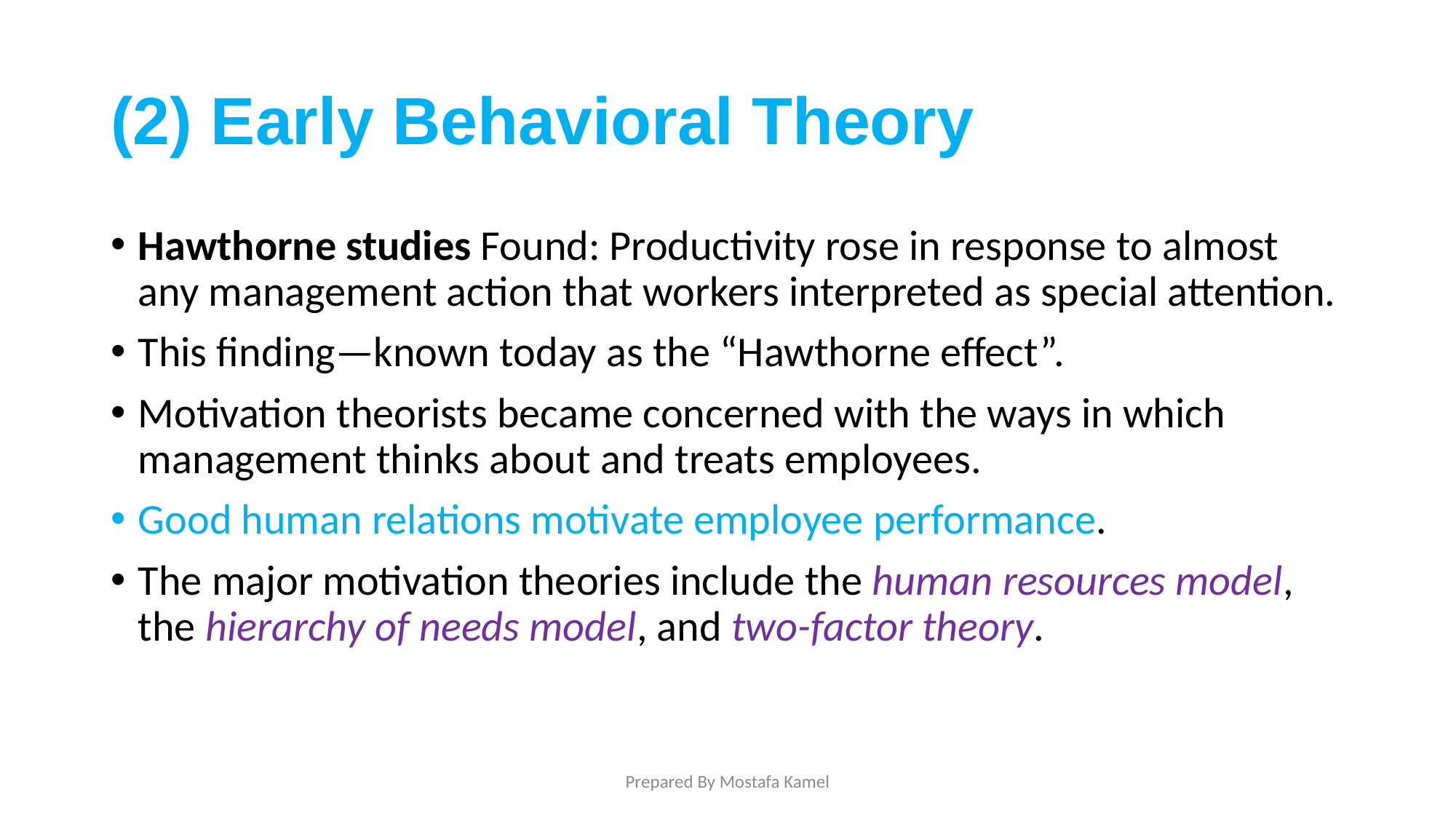

# (2) Early Behavioral Theory
Hawthorne studies Found: Productivity rose in response to almost any management action that workers interpreted as special attention.
This finding—known today as the “Hawthorne effect”.
Motivation theorists became concerned with the ways in which management thinks about and treats employees.
Good human relations motivate employee performance.
The major motivation theories include the human resources model, the hierarchy of needs model, and two-factor theory.
Prepared By Mostafa Kamel